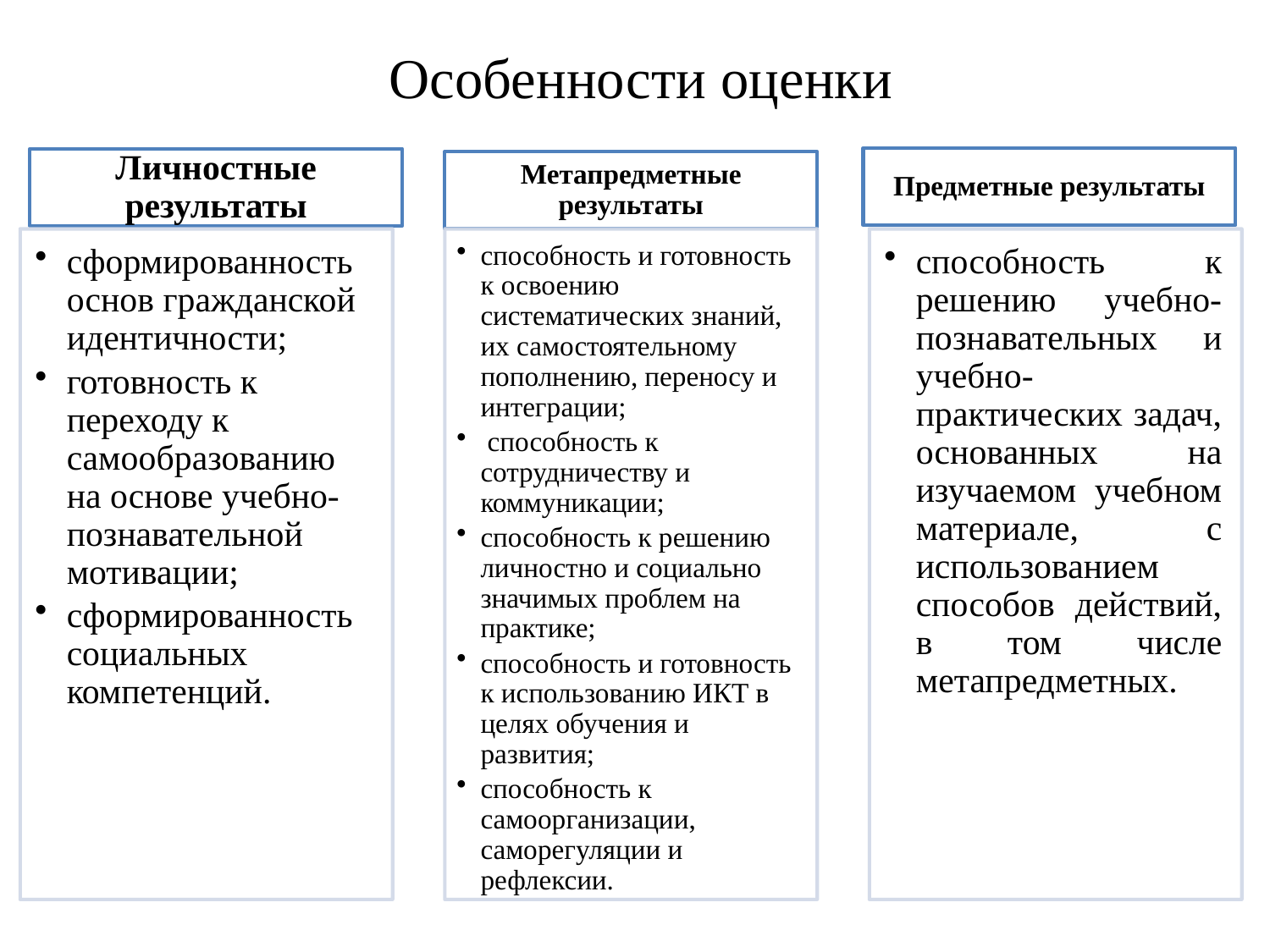

# Особенности оценки

Личностные результаты

сформированность основ гражданской идентичности;
готовность к переходу к самообразованию на основе учебно-познавательной мотивации;
сформированность социальных компетенций.
Метапредметные результаты
способность и готовность к освоению систематических знаний, их самостоятельному пополнению, переносу и интеграции;
 способность к сотрудничеству и коммуникации;
способность к решению личностно и социально значимых проблем на практике;
способность и готовность к использованию ИКТ в целях обучения и развития;
способность к самоорганизации, саморегуляции и рефлексии.
Предметные результаты
способность к решению учебно-познавательных и учебно-практических задач, основанных на изучаемом учебном материале, с использованием способов действий, в том числе метапредметных.